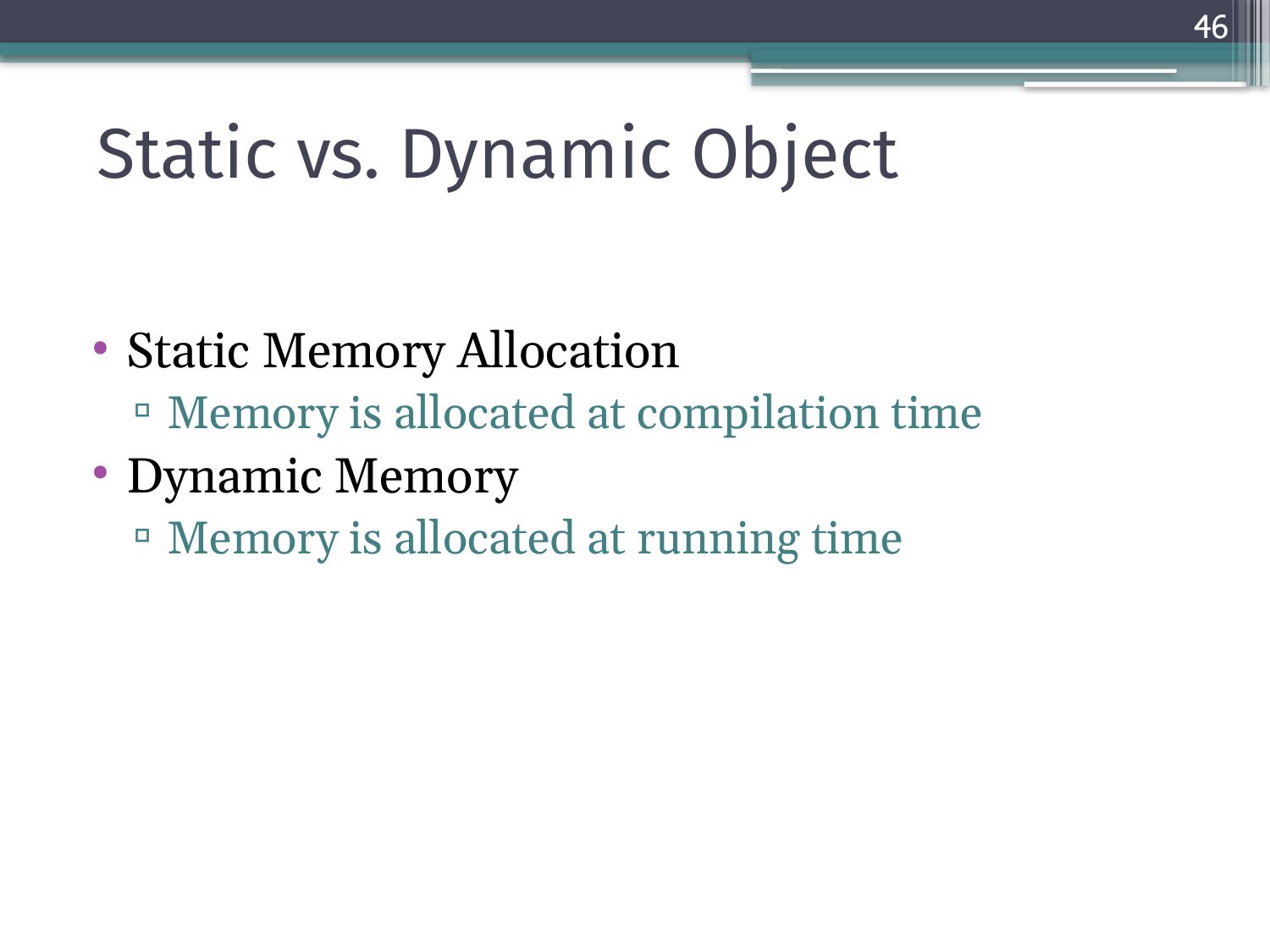

46
# Static vs. Dynamic Object
Static Memory Allocation
Memory is allocated at compilation time
Dynamic Memory
Memory is allocated at running time